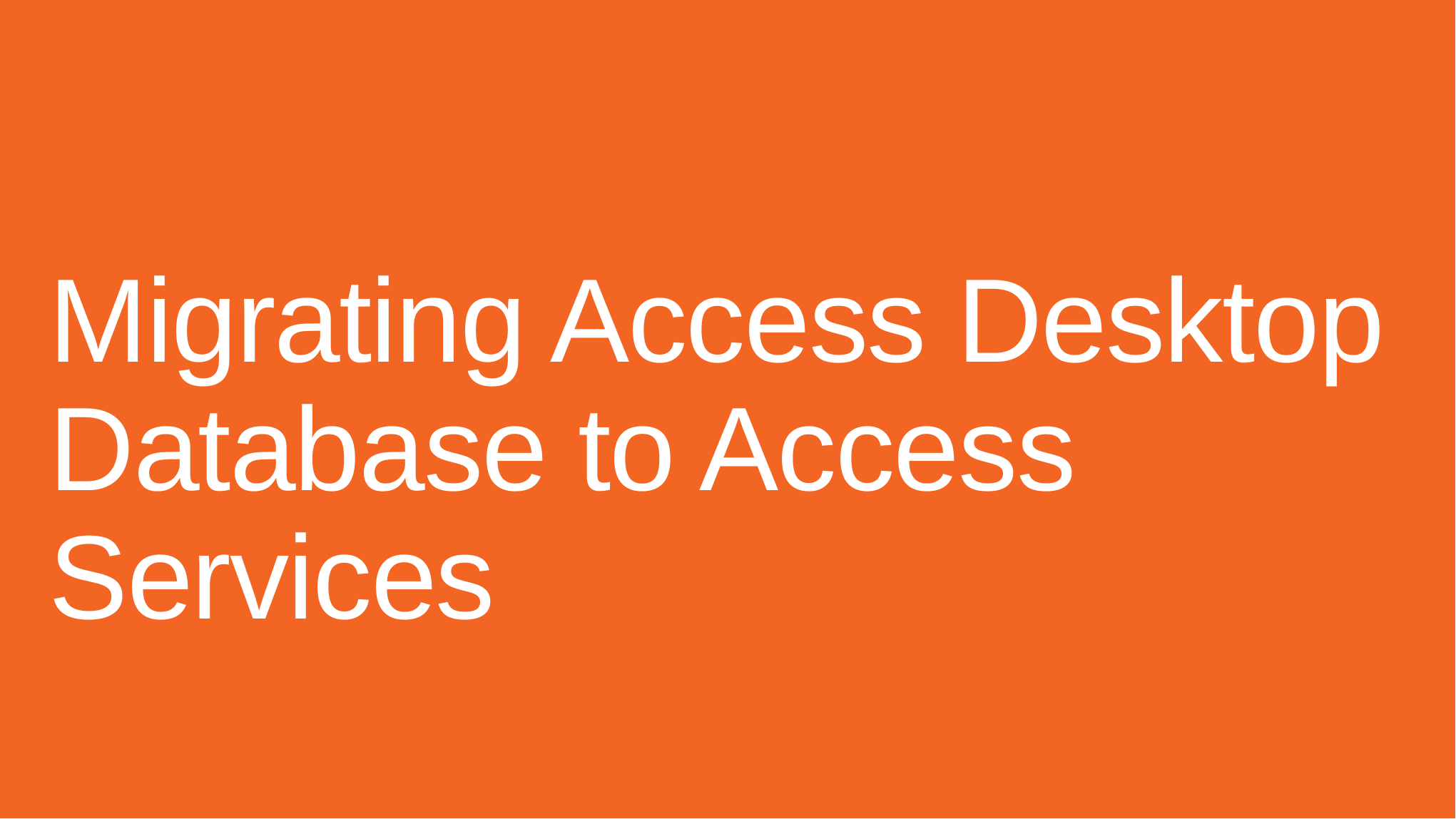

# Migrating Access Desktop Database to Access Services